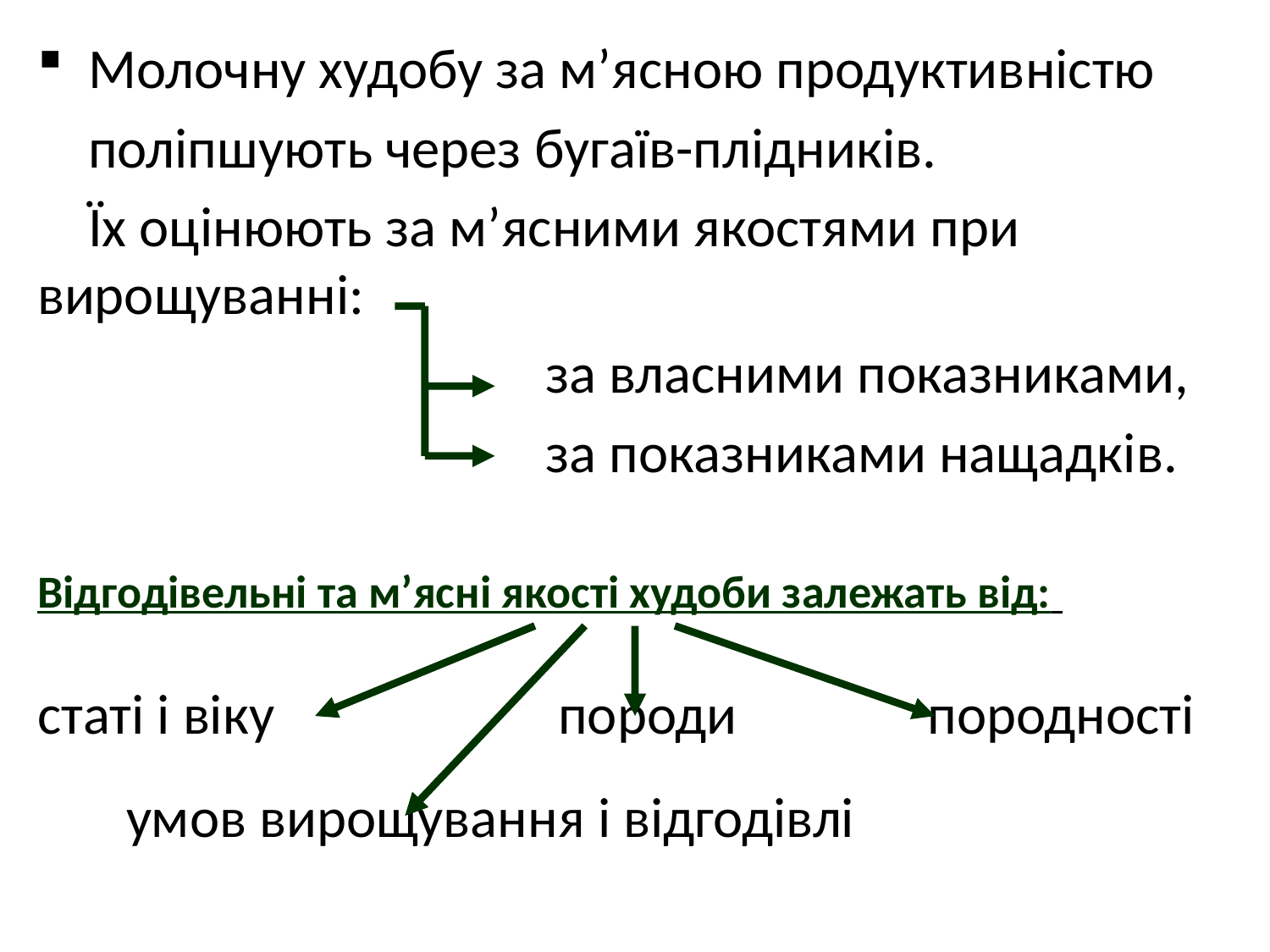

Молочну худобу за м’ясною продуктивністю
    поліпшують через бугаїв-плідників.
    Їх оцінюють за м’ясними якостями при    вирощуванні:
                              	за власними показниками,
                              	за показниками нащадків.

Відгодівельні та м’ясні якості худоби залежать від:

статі і віку             	 породи               породності

       умов вирощування і відгодівлі